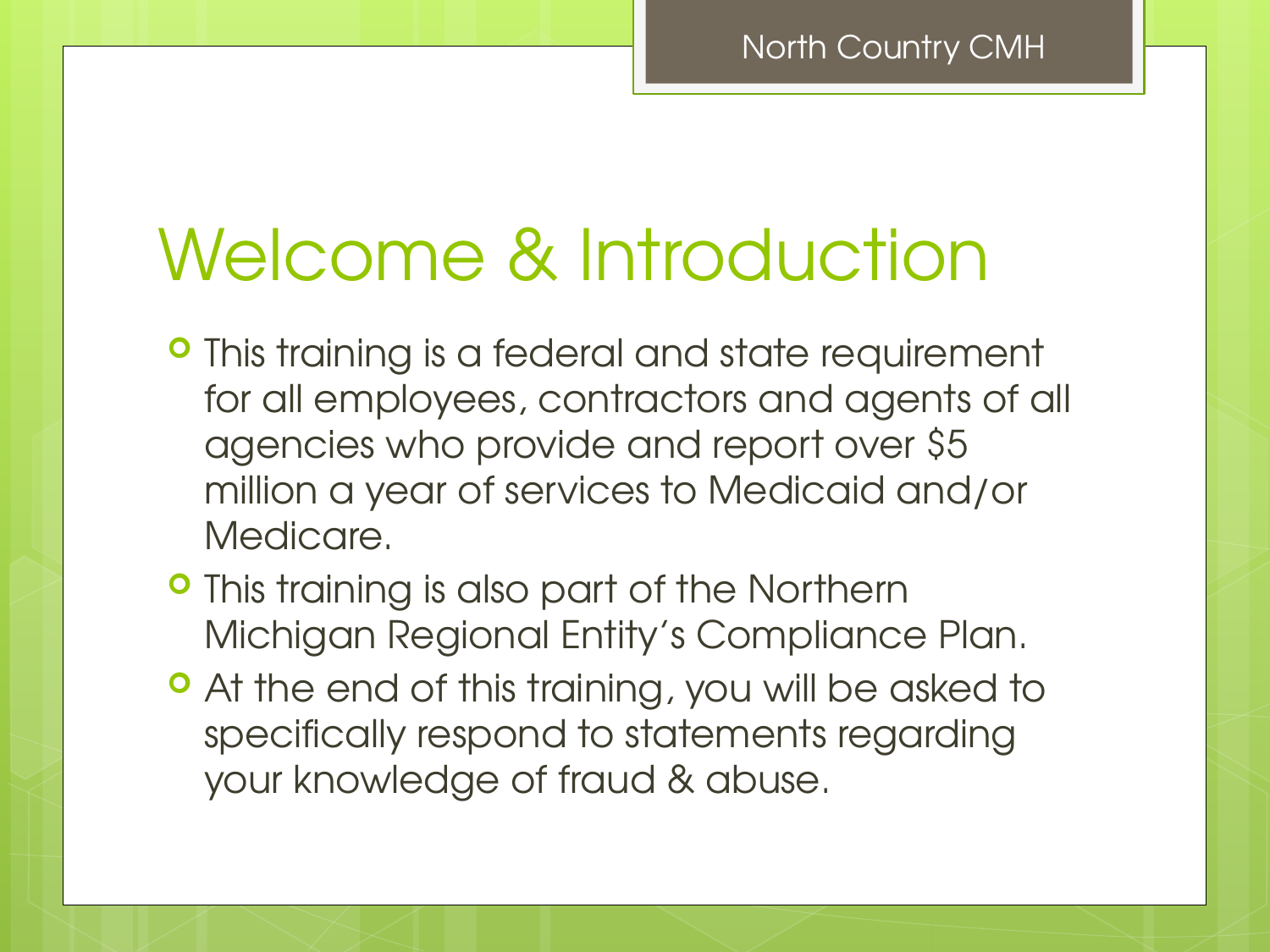

# Welcome & Introduction
This training is a federal and state requirement for all employees, contractors and agents of all agencies who provide and report over $5 million a year of services to Medicaid and/or Medicare.
This training is also part of the Northern Michigan Regional Entity’s Compliance Plan.
At the end of this training, you will be asked to specifically respond to statements regarding your knowledge of fraud & abuse.